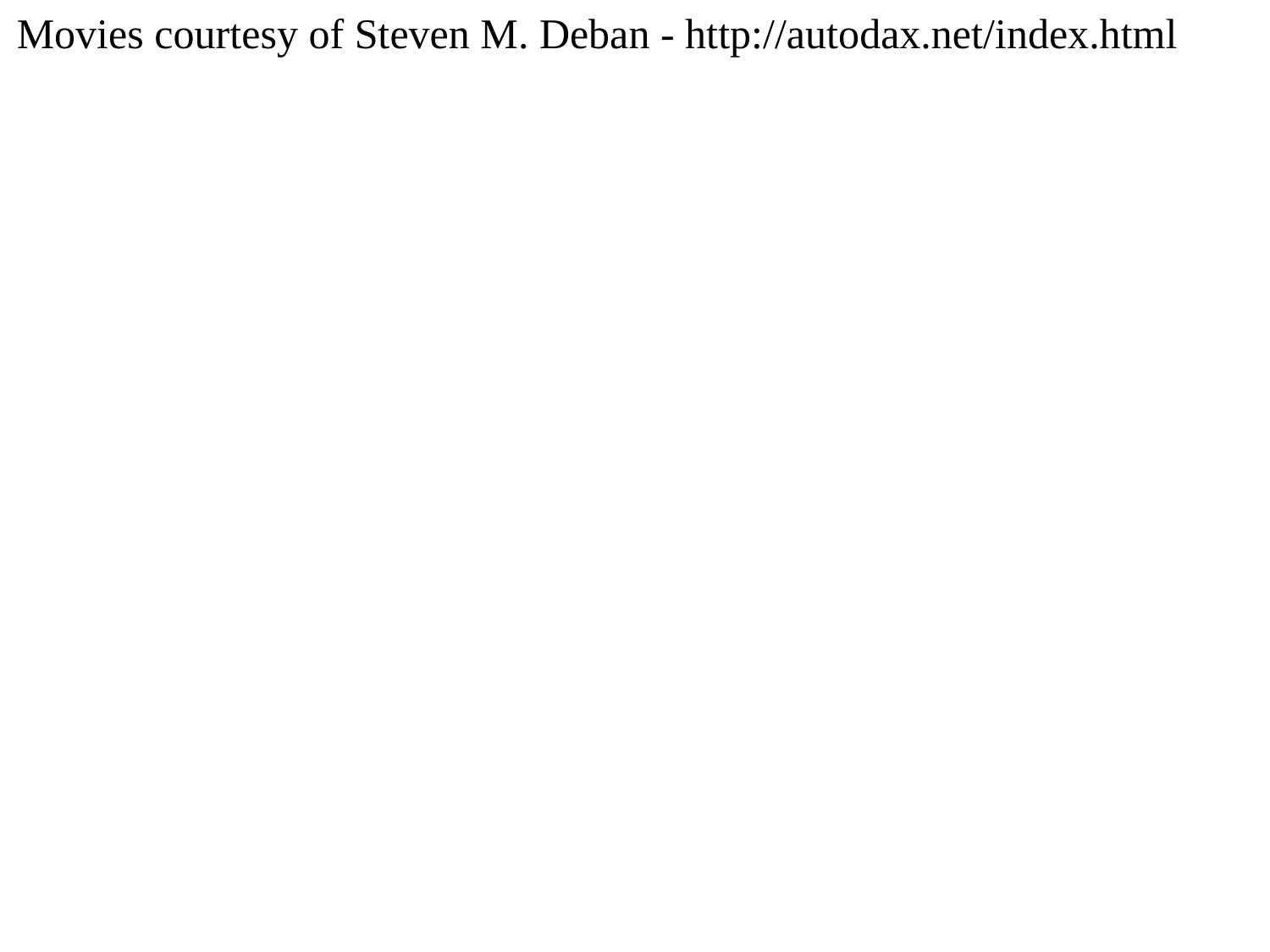

Movies courtesy of Steven M. Deban - http://autodax.net/index.html